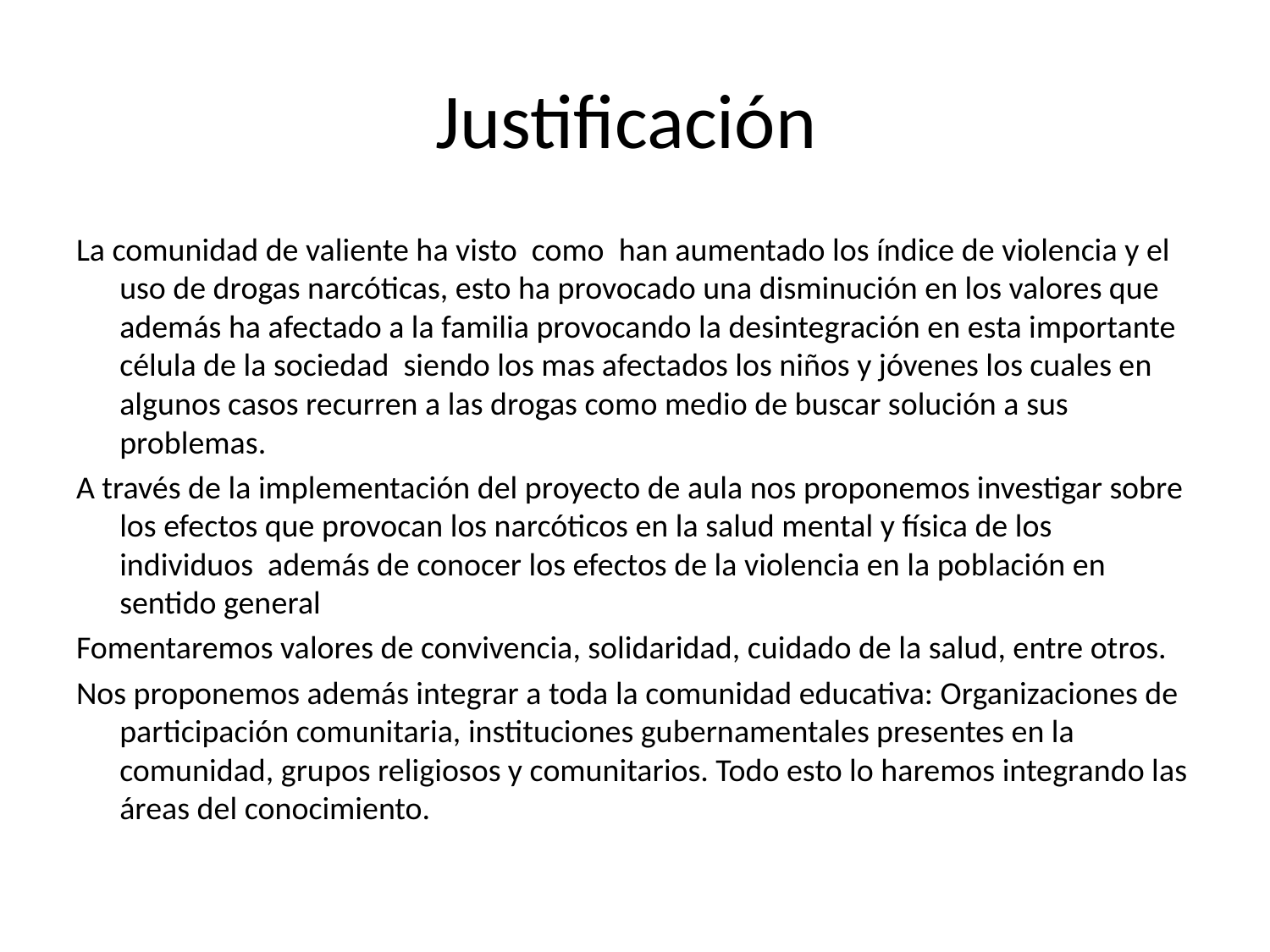

# Justificación
La comunidad de valiente ha visto  como  han aumentado los índice de violencia y el uso de drogas narcóticas, esto ha provocado una disminución en los valores que además ha afectado a la familia provocando la desintegración en esta importante célula de la sociedad  siendo los mas afectados los niños y jóvenes los cuales en algunos casos recurren a las drogas como medio de buscar solución a sus problemas.
A través de la implementación del proyecto de aula nos proponemos investigar sobre los efectos que provocan los narcóticos en la salud mental y física de los individuos  además de conocer los efectos de la violencia en la población en sentido general
Fomentaremos valores de convivencia, solidaridad, cuidado de la salud, entre otros.
Nos proponemos además integrar a toda la comunidad educativa: Organizaciones de  participación comunitaria, instituciones gubernamentales presentes en la comunidad, grupos religiosos y comunitarios. Todo esto lo haremos integrando las áreas del conocimiento.